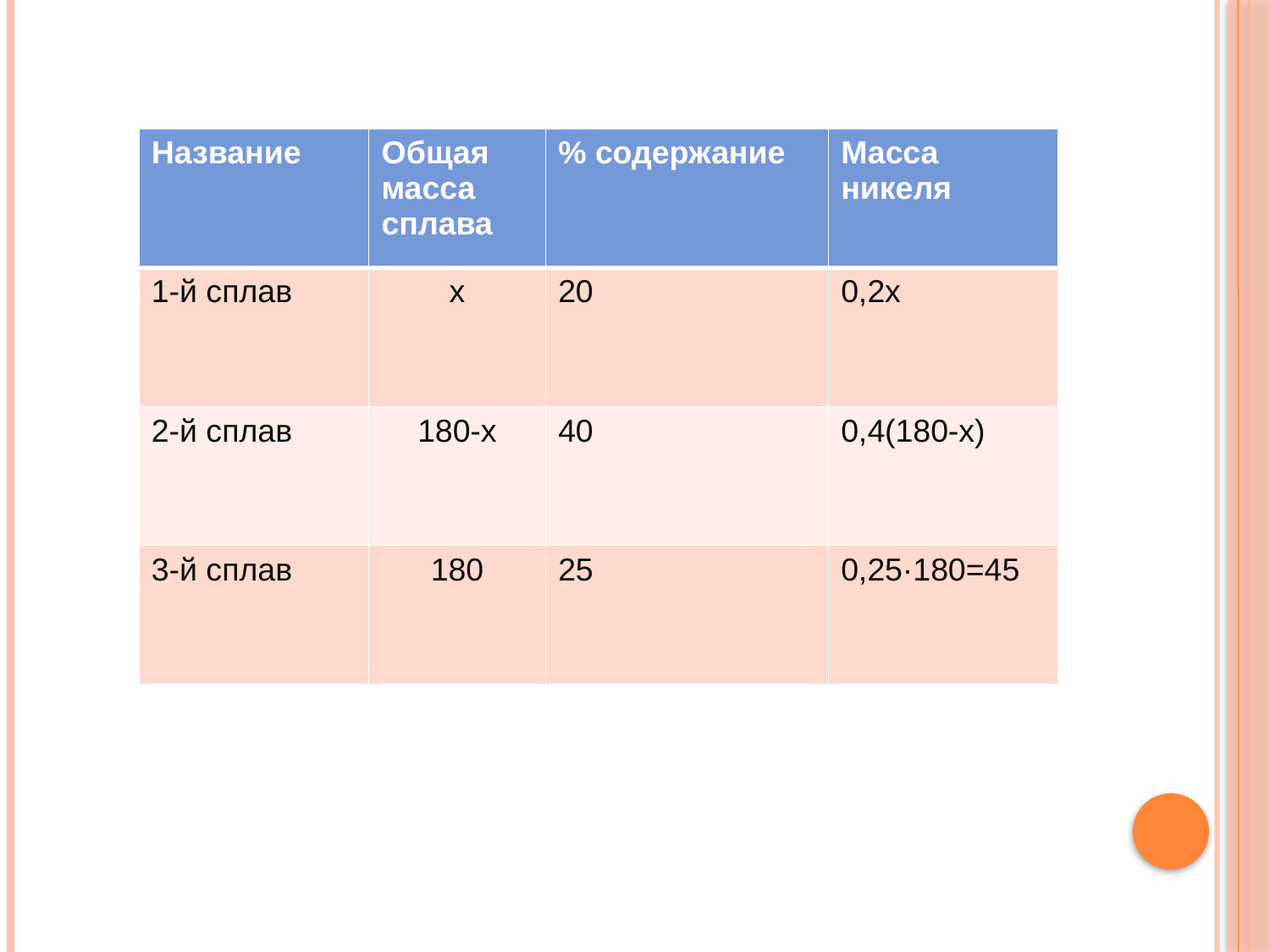

| Название | Общая масса сплава | % содержание | Масса никеля |
| --- | --- | --- | --- |
| 1-й сплав | х | 20 | 0,2х |
| 2-й сплав | 180-х | 40 | 0,4(180-х) |
| 3-й сплав | 180 | 25 | 0,25·180=45 |